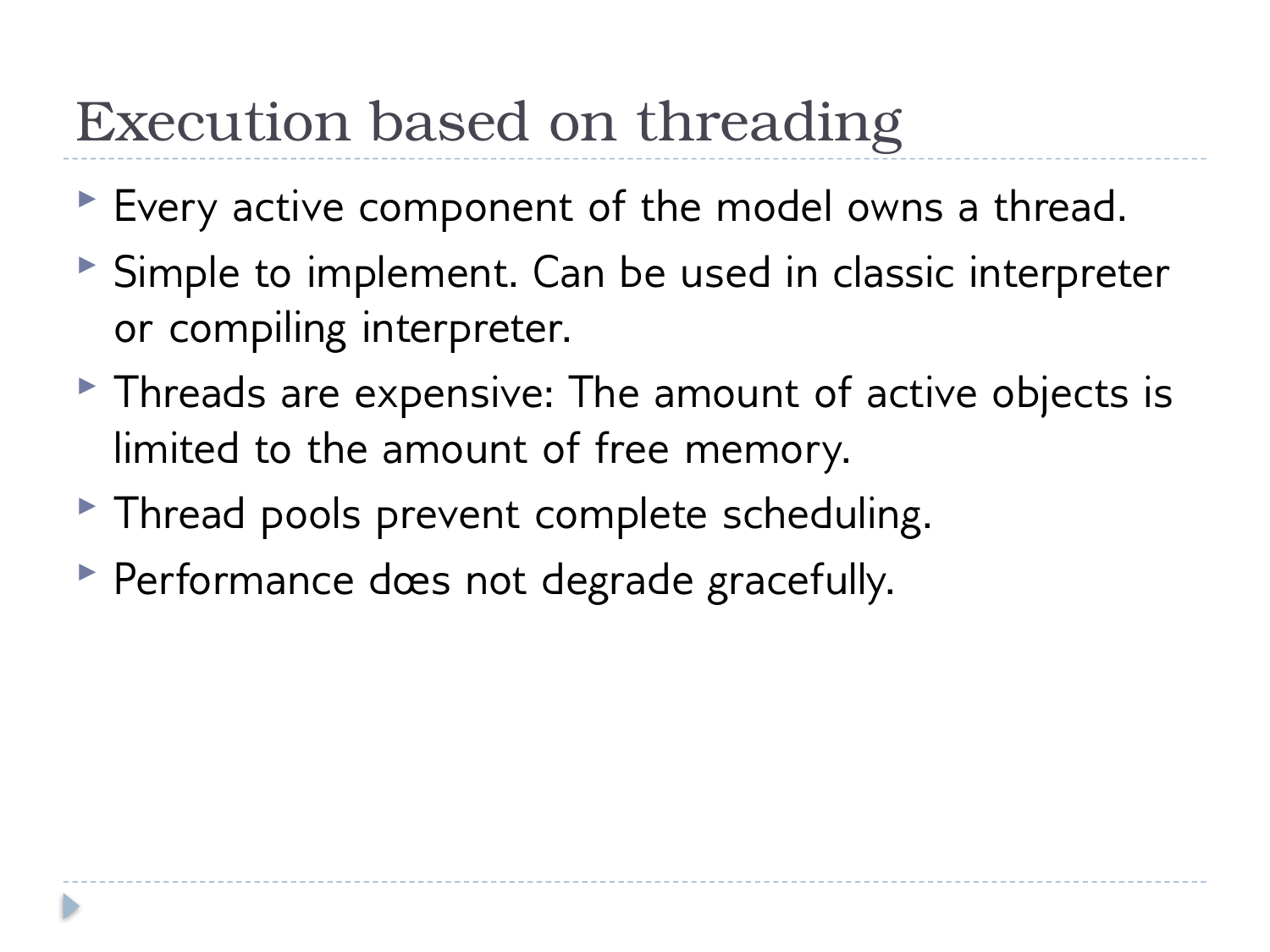

# Execution based on threading
Every active component of the model owns a thread.
Simple to implement. Can be used in classic interpreter or compiling interpreter.
Threads are expensive: The amount of active objects is limited to the amount of free memory.
Thread pools prevent complete scheduling.
Performance does not degrade gracefully.